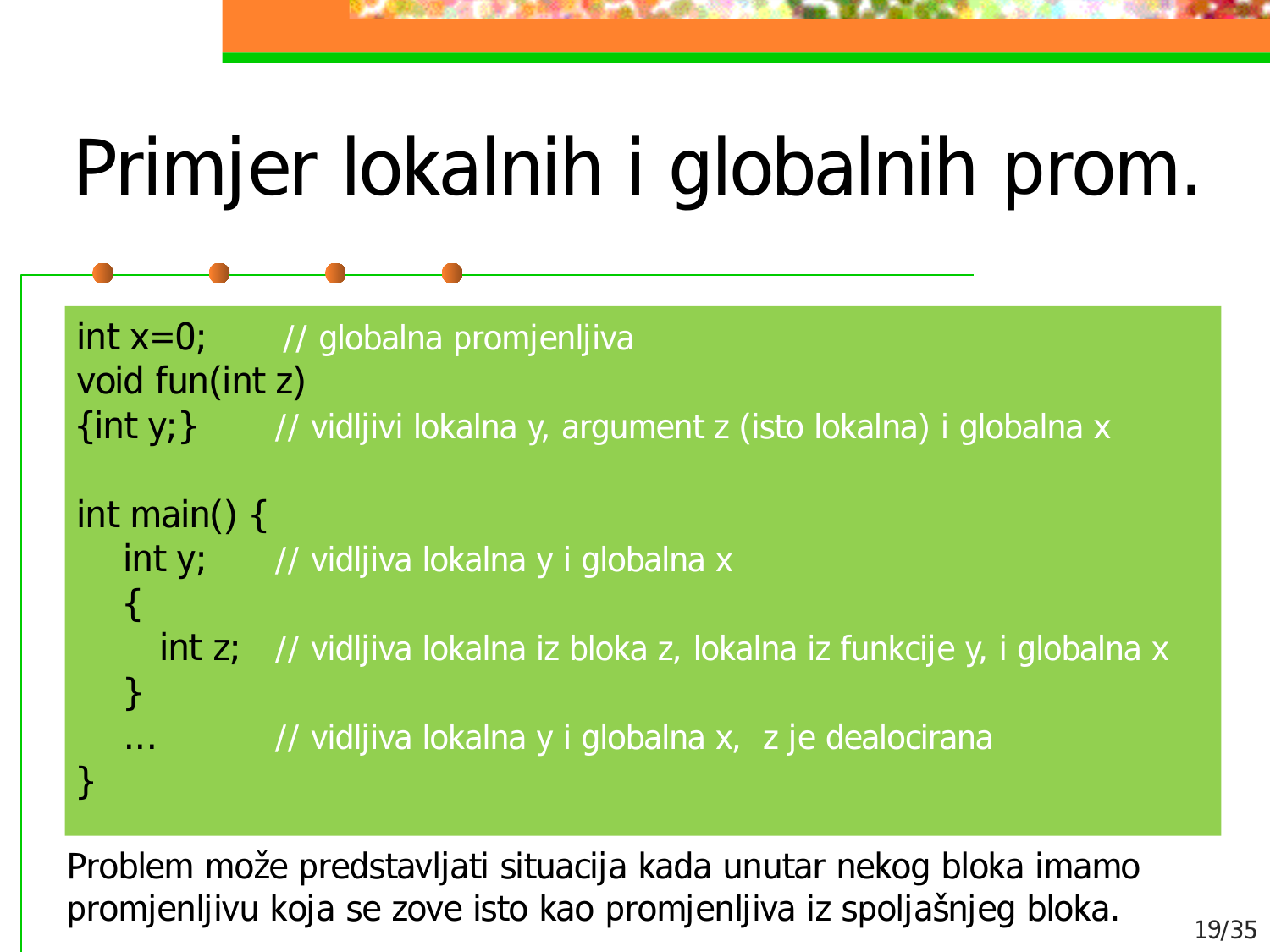

# Primjer lokalnih i globalnih prom.
int x=0;	   // globalna promjenljiva
void fun(int z)
{int y;}	  // vidljivi lokalna y, argument z (isto lokalna) i globalna x

int main() {
    int y;	  // vidljiva lokalna y i globalna x
	{
	   int z;	  // vidljiva lokalna iz bloka z, lokalna iz funkcije y, i globalna x
	}
    ...	  // vidljiva lokalna y i globalna x,  z je dealocirana
}
Problem može predstavljati situacija kada unutar nekog bloka imamo promjenljivu koja se zove isto kao promjenljiva iz spoljašnjeg bloka.
19/35